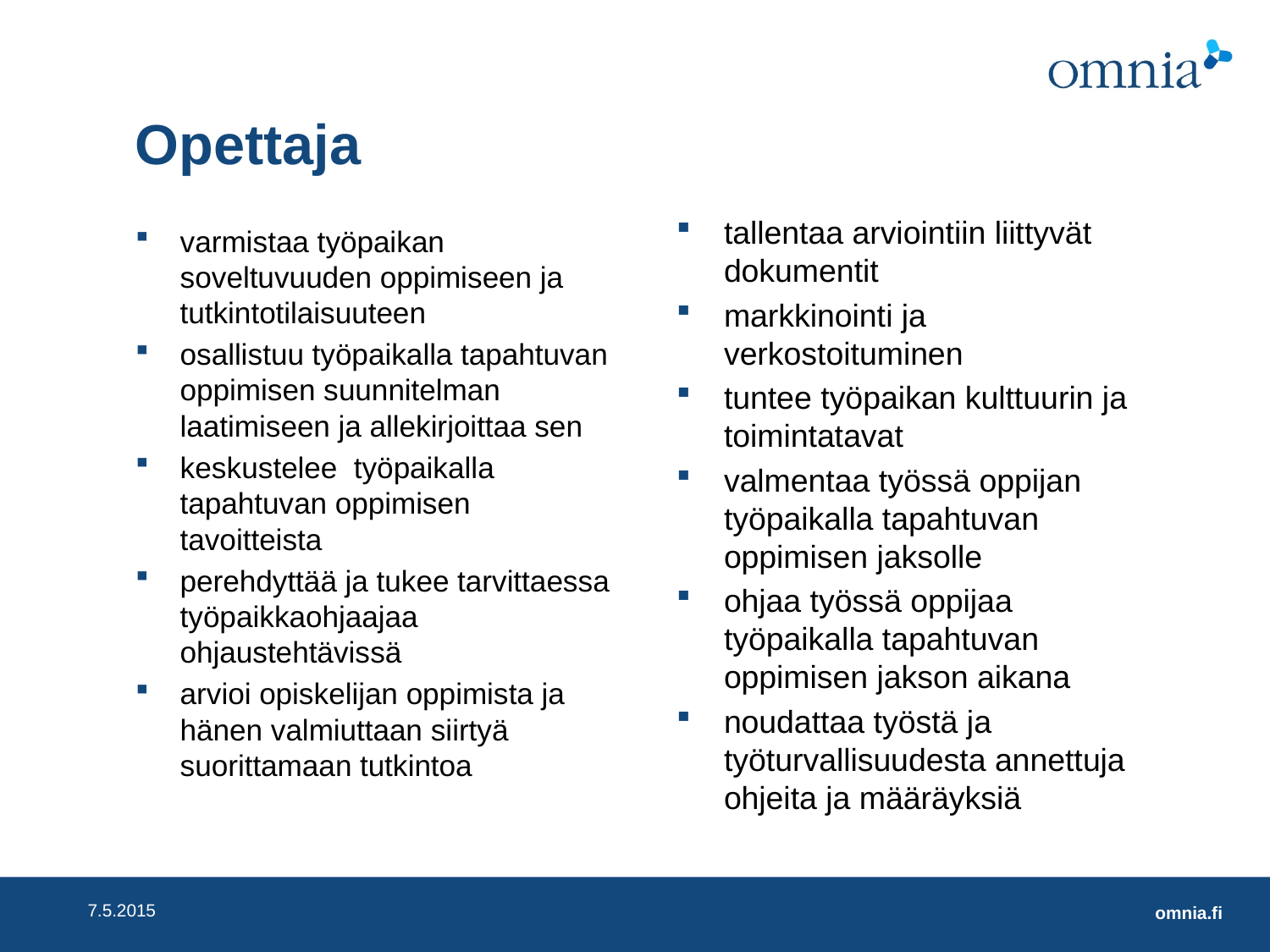

# Opettaja
tallentaa arviointiin liittyvät dokumentit
markkinointi ja verkostoituminen
tuntee työpaikan kulttuurin ja toimintatavat
valmentaa työssä oppijan  työpaikalla tapahtuvan oppimisen jaksolle
ohjaa työssä oppijaa  työpaikalla tapahtuvan oppimisen jakson aikana
noudattaa työstä ja työturvallisuudesta annettuja ohjeita ja määräyksiä

varmistaa työpaikan soveltuvuuden oppimiseen ja tutkintotilaisuuteen
osallistuu työpaikalla tapahtuvan oppimisen suunnitelman laatimiseen ja allekirjoittaa sen
keskustelee  työpaikalla tapahtuvan oppimisen tavoitteista
perehdyttää ja tukee tarvittaessa työpaikkaohjaajaa ohjaustehtävissä
arvioi opiskelijan oppimista ja hänen valmiuttaan siirtyä suorittamaan tutkintoa

7.5.2015